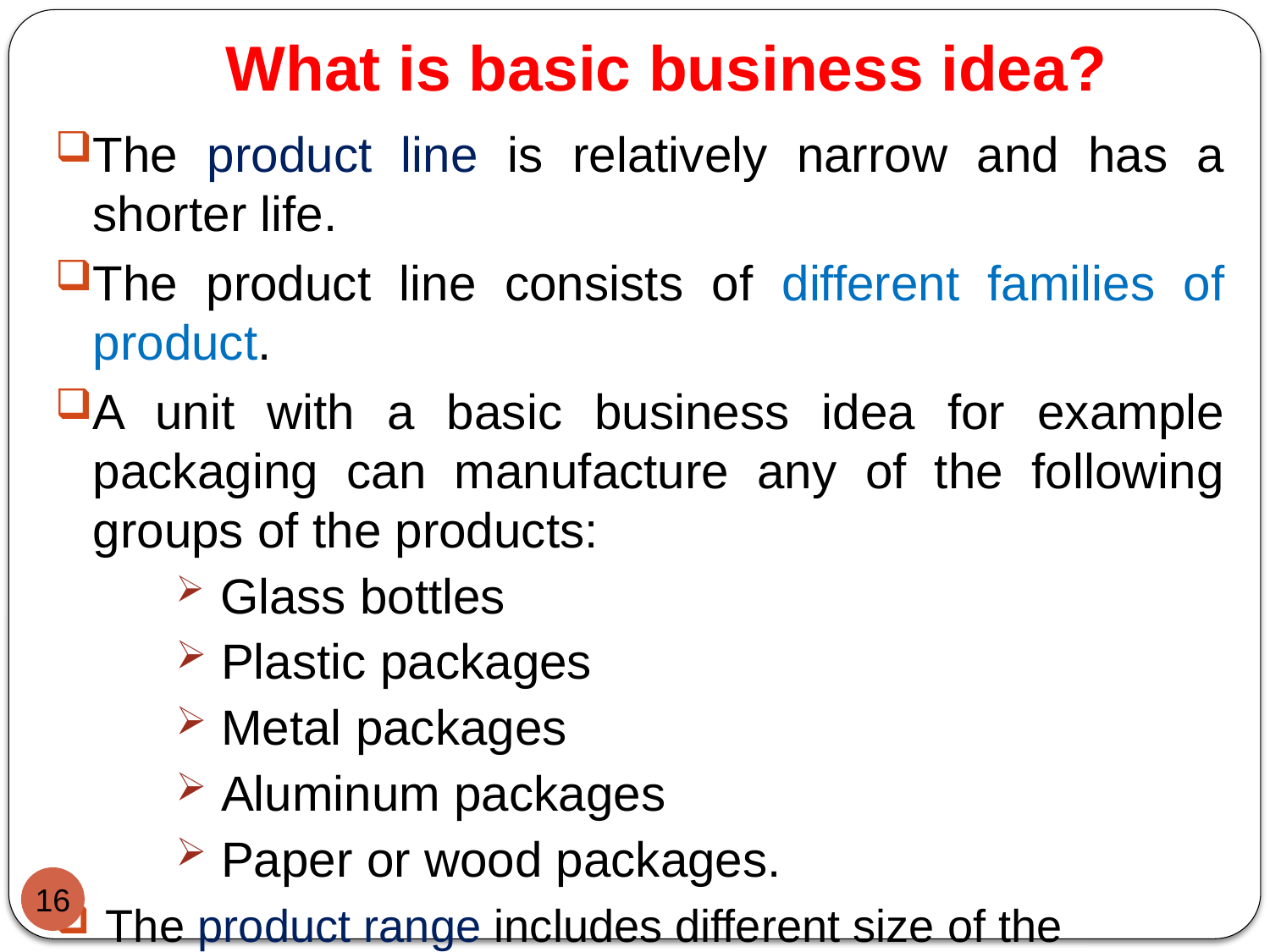

# What is basic business idea?
The product line is relatively narrow and has a shorter life.
The product line consists of different families of product.
A unit with a basic business idea for example packaging can manufacture any of the following groups of the products:
 Glass bottles
 Plastic packages
 Metal packages
 Aluminum packages
 Paper or wood packages.
 The product range includes different size of the product with in the product line, in the examples given above different size of glass bottles can be manufactured for varied applications.

16